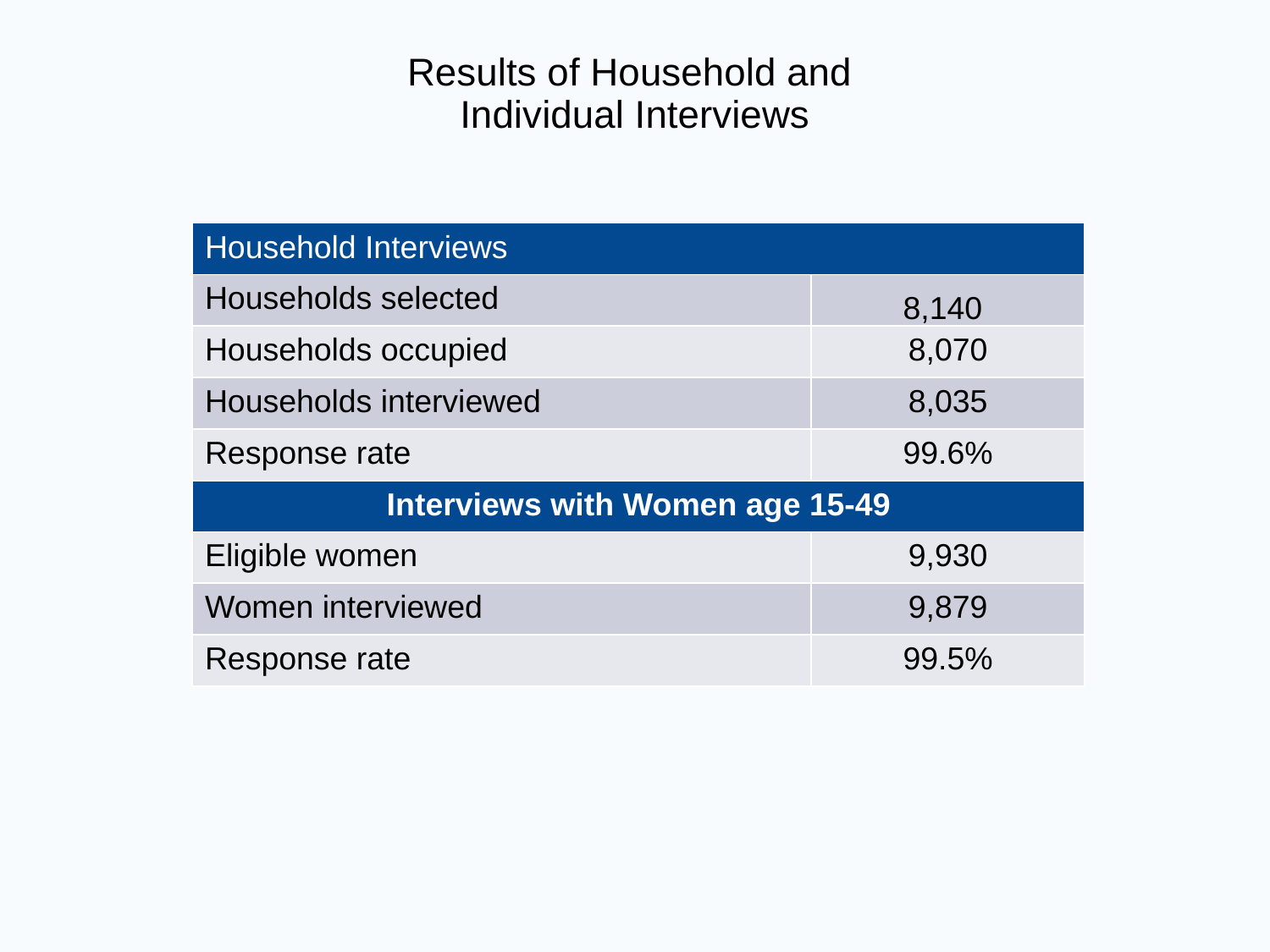

# Results of Household and Individual Interviews
| Household Interviews |  |
| --- | --- |
| Households selected | 8,140 |
| Households occupied | 8,070 |
| Households interviewed | 8,035 |
| Response rate | 99.6% |
| Interviews with Women age 15-49 |  |
| Eligible women | 9,930 |
| Women interviewed | 9,879 |
| Response rate | 99.5% |